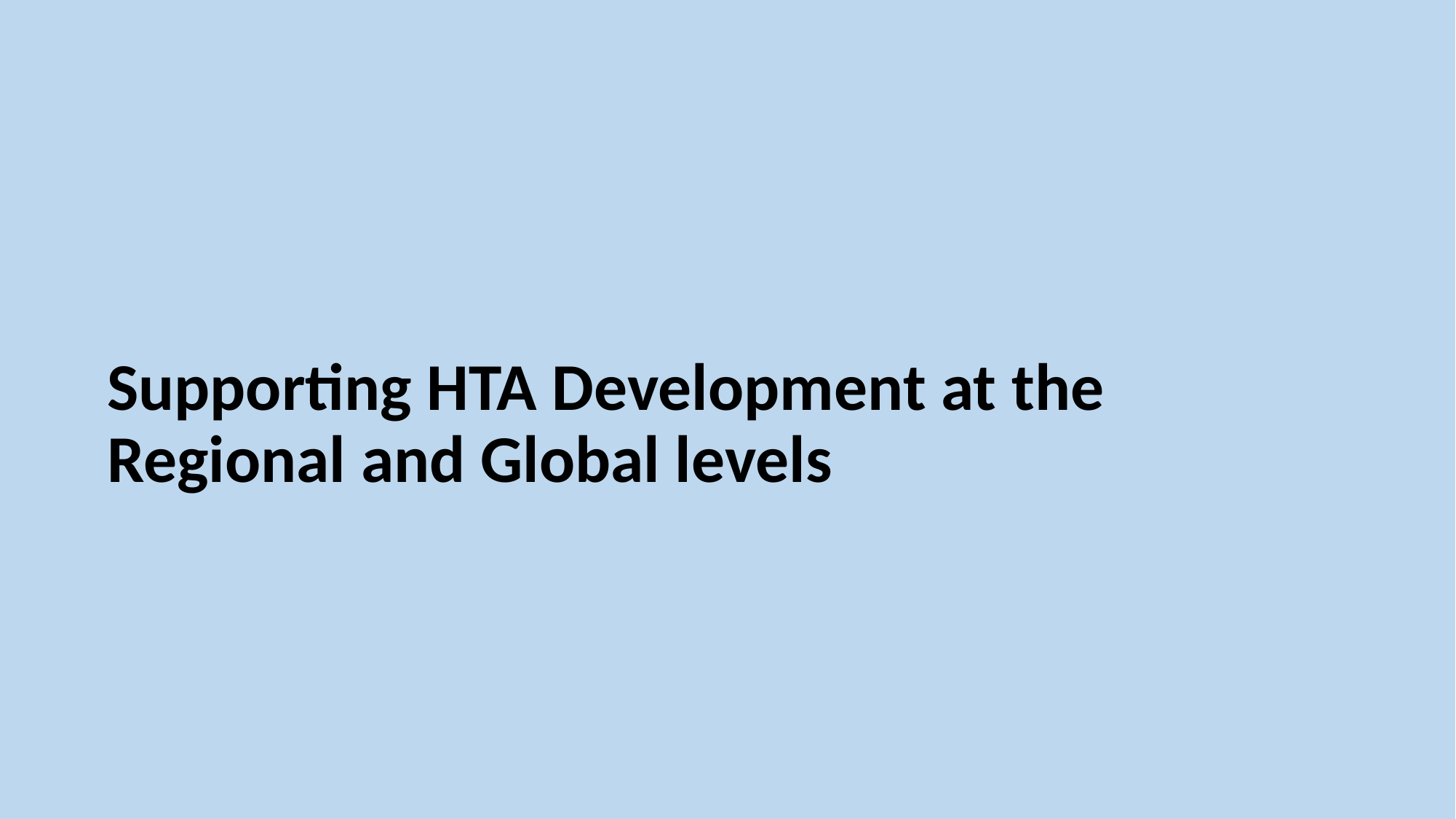

# Supporting HTA Development at the Regional and Global levels
25